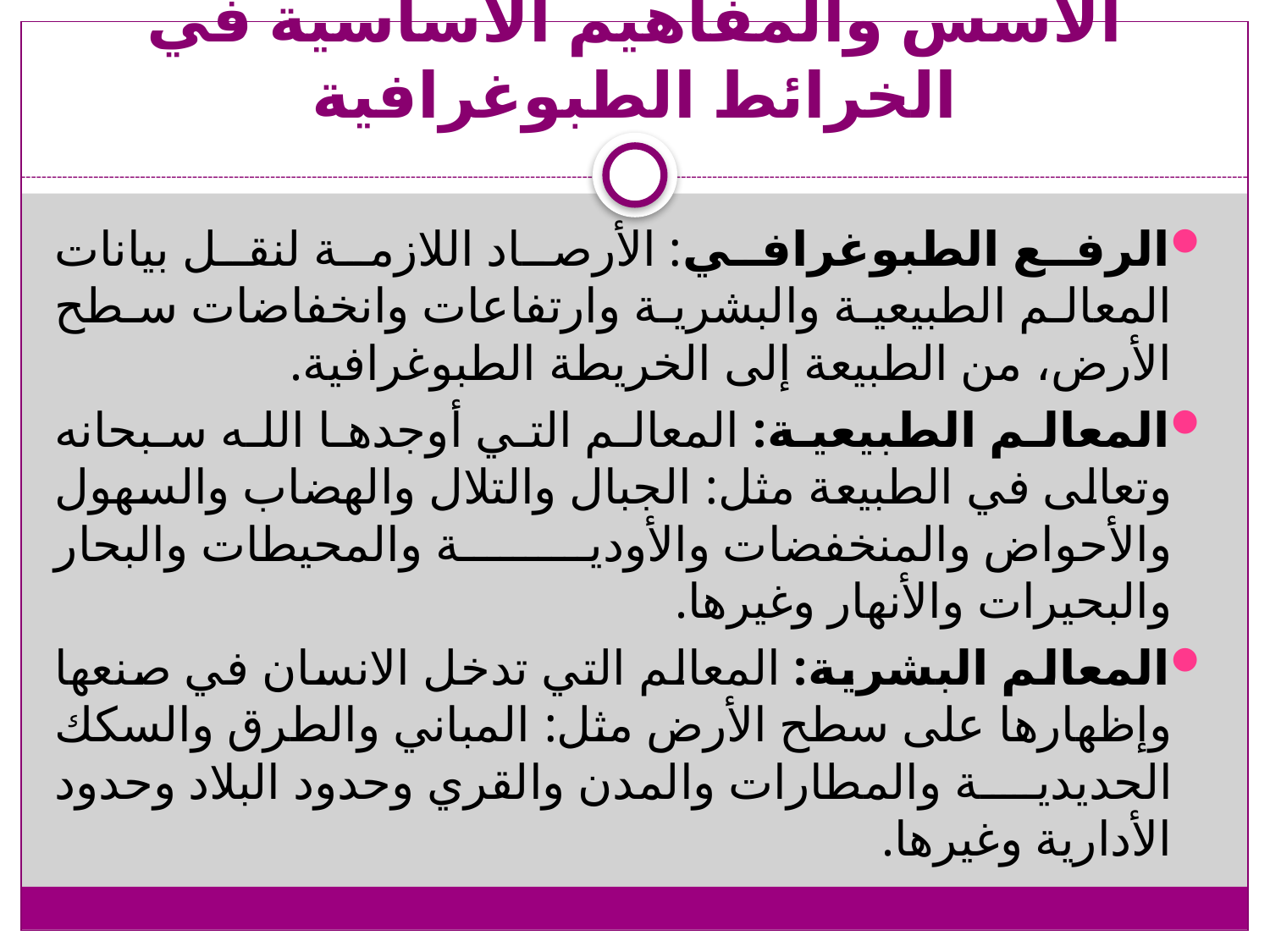

# الأسس والمفاهيم الأساسية في الخرائط الطبوغرافية
الرفع الطبوغرافي: الأرصاد اللازمة لنقل بيانات المعالم الطبيعية والبشرية وارتفاعات وانخفاضات سطح الأرض، من الطبيعة إلى الخريطة الطبوغرافية.
المعالم الطبيعية: المعالم التي أوجدها الله سبحانه وتعالى في الطبيعة مثل: الجبال والتلال والهضاب والسهول والأحواض والمنخفضات والأودية والمحيطات والبحار والبحيرات والأنهار وغيرها.
المعالم البشرية: المعالم التي تدخل الانسان في صنعها وإظهارها على سطح الأرض مثل: المباني والطرق والسكك الحديدية والمطارات والمدن والقري وحدود البلاد وحدود الأدارية وغيرها.